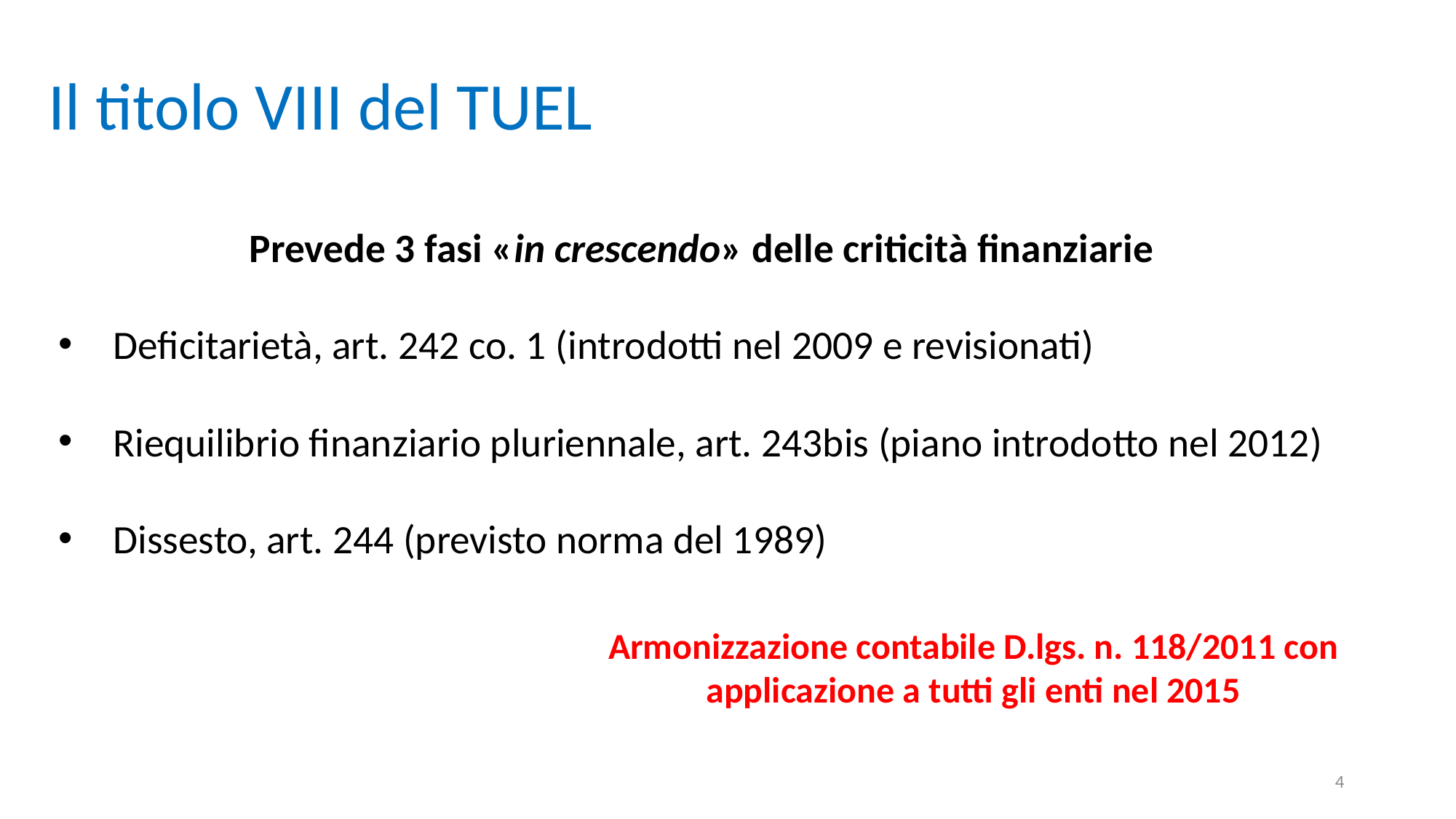

# Il titolo VIII del TUEL

Prevede 3 fasi «in crescendo» delle criticità finanziarie

Deficitarietà, art. 242 co. 1 (introdotti nel 2009 e revisionati)

Riequilibrio finanziario pluriennale, art. 243bis (piano introdotto nel 2012)

Dissesto, art. 244 (previsto norma del 1989)

Armonizzazione contabile D.lgs. n. 118/2011 con applicazione a tutti gli enti nel 2015
4